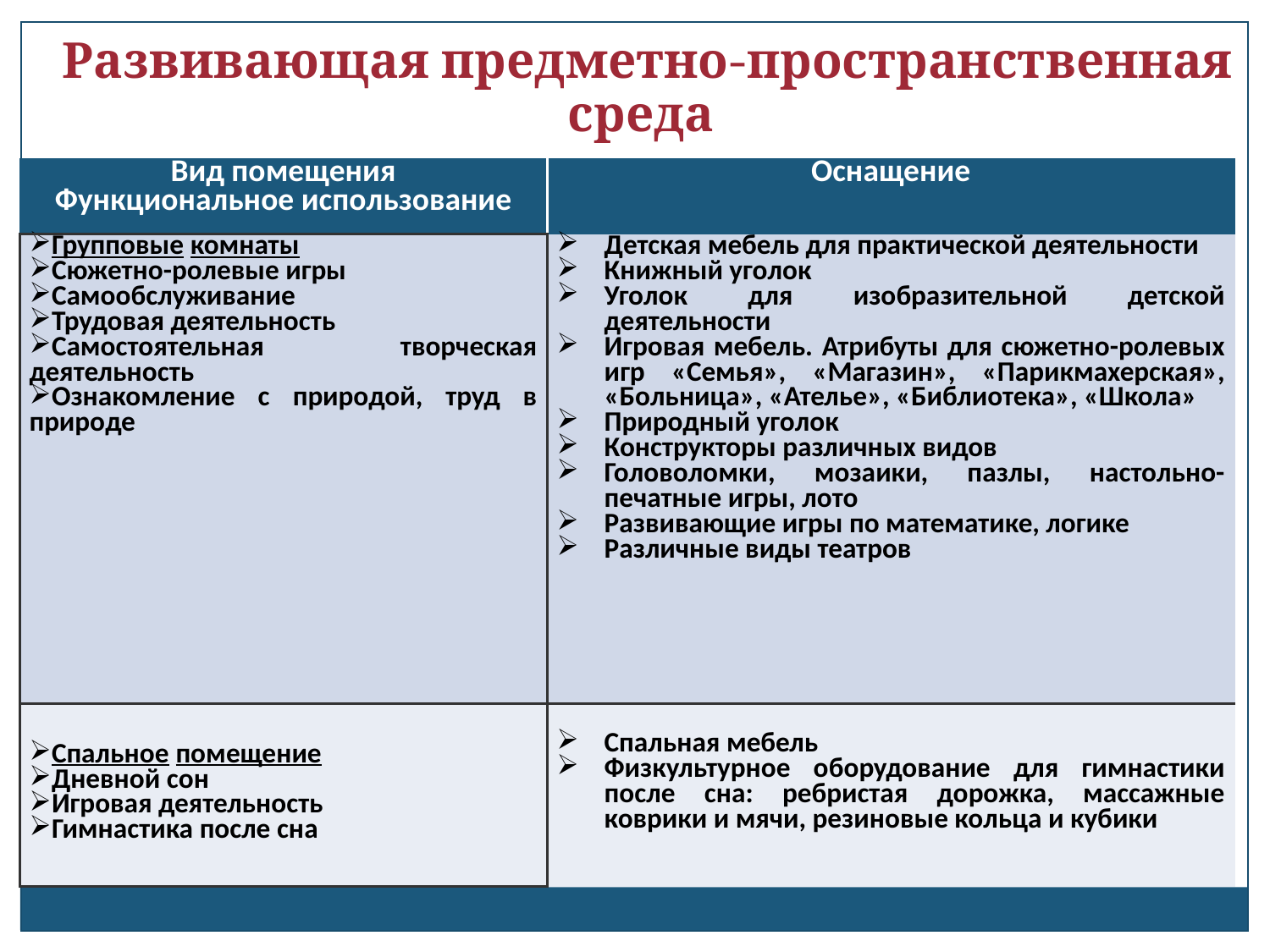

Развивающая предметно-пространственная среда
| Вид помещения Функциональное использование | Оснащение |
| --- | --- |
| Групповые комнаты Сюжетно-ролевые игры Самообслуживание Трудовая деятельность Самостоятельная творческая деятельность Ознакомление с природой, труд в природе | Детская мебель для практической деятельности Книжный уголок Уголок для изобразительной детской деятельности Игровая мебель. Атрибуты для сюжетно-ролевых игр «Семья», «Магазин», «Парикмахерская», «Больница», «Ателье», «Библиотека», «Школа» Природный уголок Конструкторы различных видов Головоломки, мозаики, пазлы, настольно-печатные игры, лото Развивающие игры по математике, логике Различные виды театров |
| Спальное помещение Дневной сон Игровая деятельность Гимнастика после сна | Спальная мебель Физкультурное оборудование для гимнастики после сна: ребристая дорожка, массажные коврики и мячи, резиновые кольца и кубики |